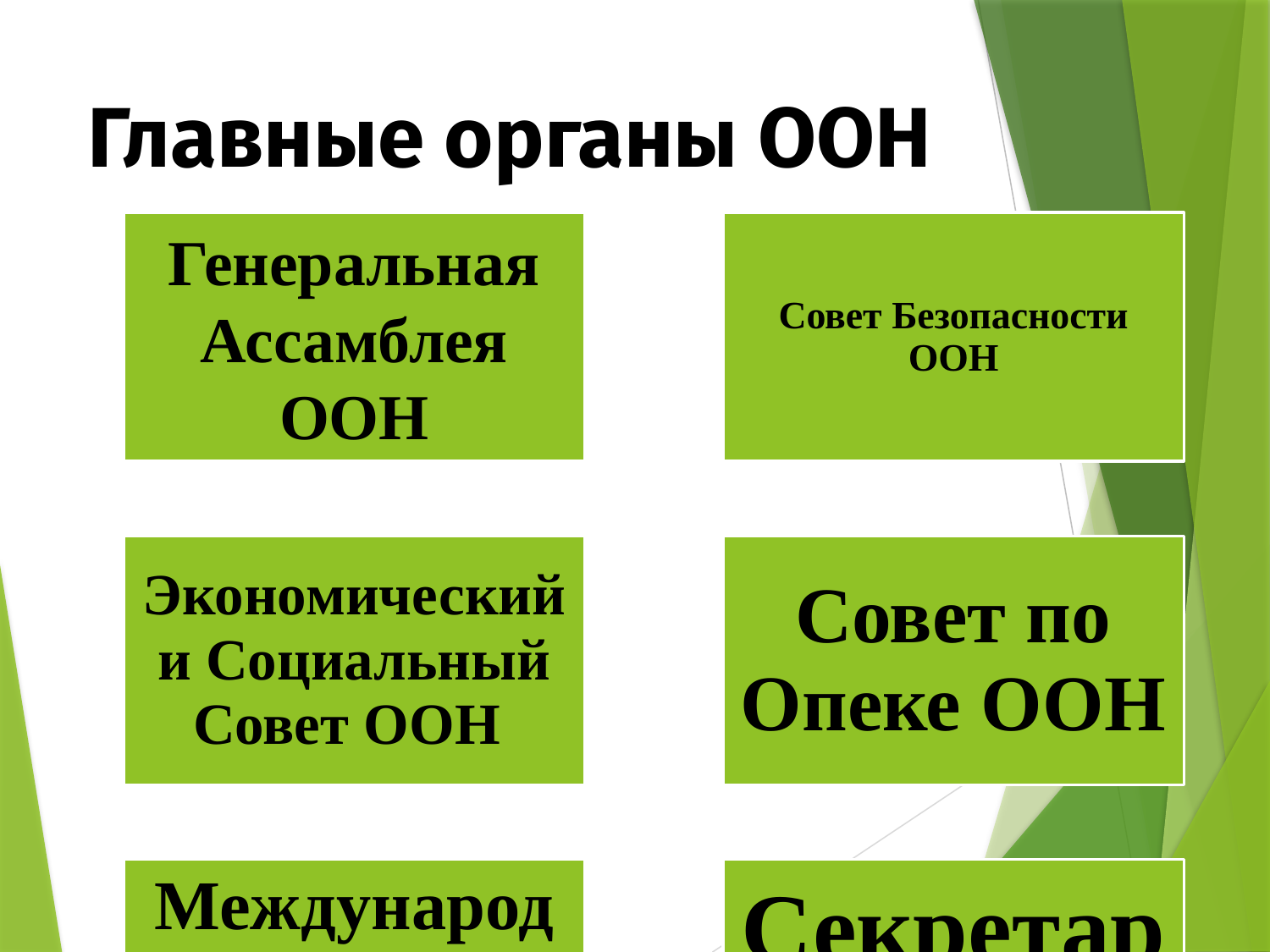

# Главные органы ООН
Генеральная Ассамблея ООН
Совет Безопасности ООН
Совет по Опеке ООН
Экономический и Социальный Совет ООН